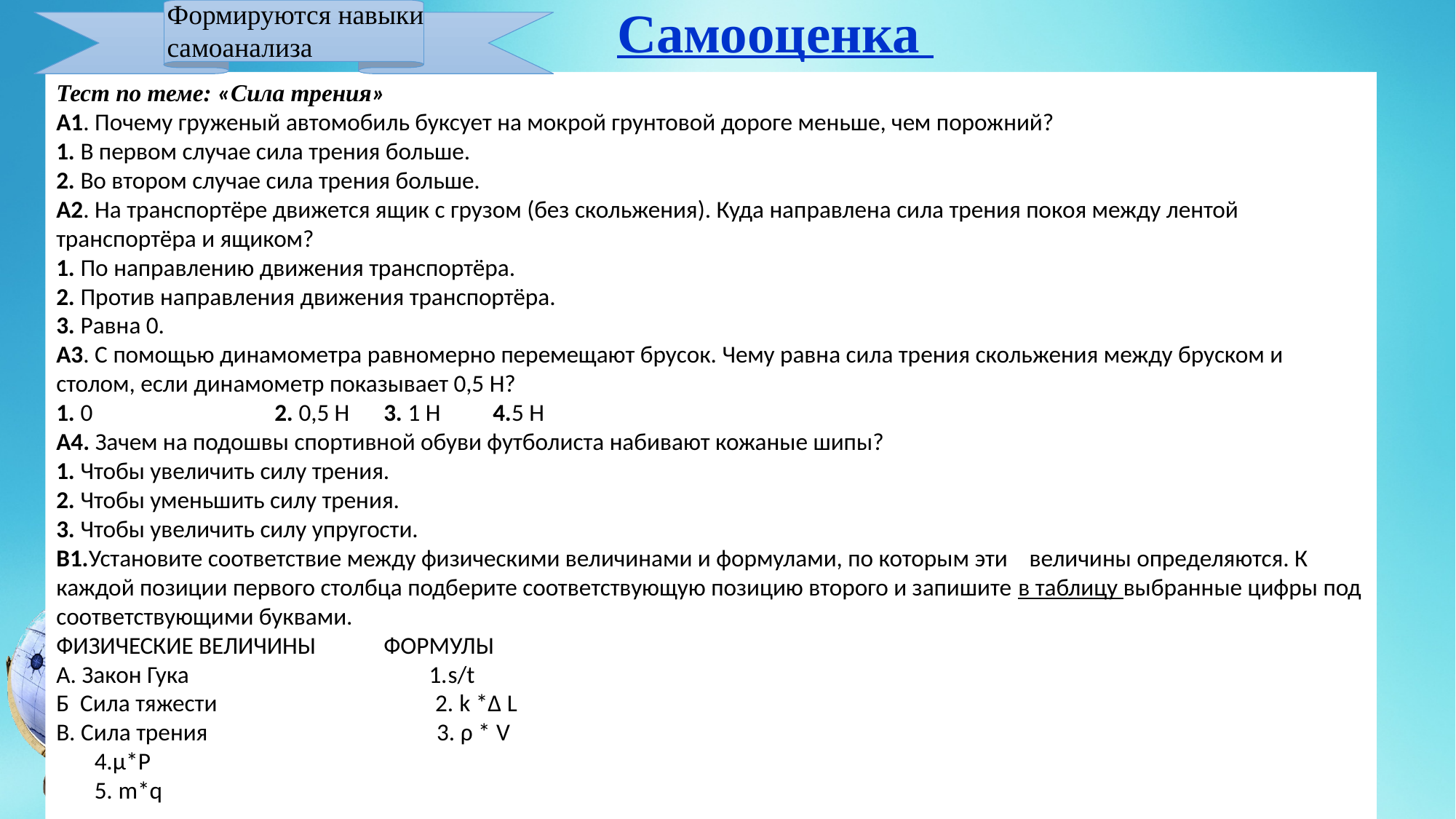

Формируются навыки самоанализа
Самооценка
Тест по теме: «Сила трения»
А1. Почему груженый автомобиль буксует на мокрой грунтовой дороге меньше, чем порожний?
1. В первом случае сила трения больше.
2. Во втором случае сила трения больше.
А2. На транспортёре движется ящик с грузом (без скольжения). Куда направлена сила трения покоя между лентой транспортёра и ящиком?
1. По направлению движения транспортёра.
2. Против направления движения транспортёра.
3. Равна 0.
А3. С помощью динамометра равномерно перемещают брусок. Чему равна сила трения скольжения между бруском и столом, если динамометр показывает 0,5 Н?
1. 0 		2. 0,5 Н 	3. 1 Н   	4.5 Н
А4. Зачем на подошвы спортивной обуви футболиста набивают кожаные шипы?
1. Чтобы увеличить силу трения.
2. Чтобы уменьшить силу трения.
3. Чтобы увеличить силу упругости.
В1.Установите соответствие между физическими величинами и формулами, по которым эти    величины определяются. К каждой позиции первого столбца подберите соответствующую позицию второго и запишите в таблицу выбранные цифры под соответствующими буквами.
ФИЗИЧЕСКИЕ ВЕЛИЧИНЫ        	ФОРМУЛЫ
А. Закон Гука                                            1.s/t
Б  Сила тяжести                                        2. k *∆ L
В. Сила трения                                          3. ρ * V
       4.µ*P
       5. m*q

| Закон Гука | Сила тяжести | Сила трения |
| --- | --- | --- |
|  |  |  |